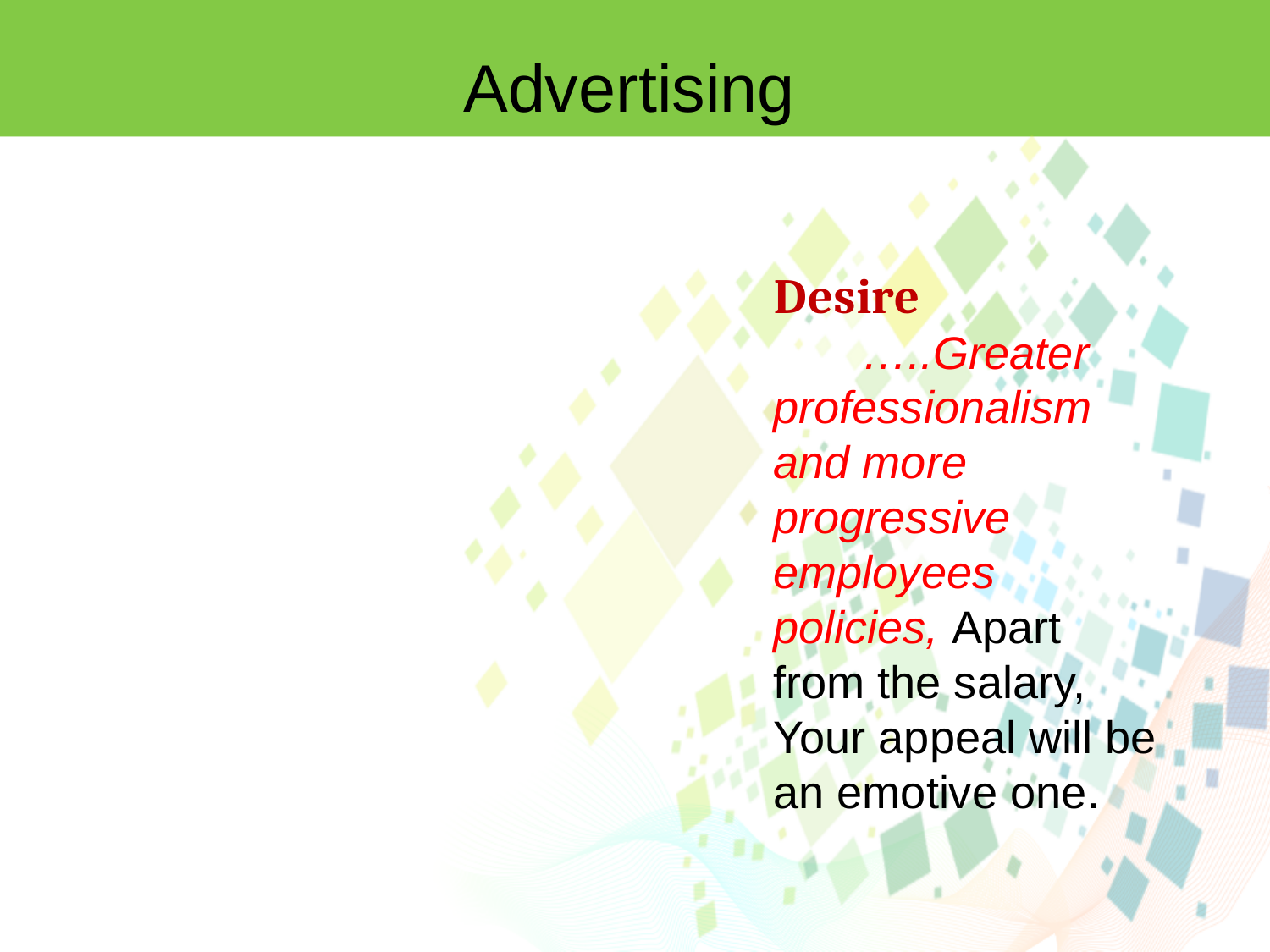

Advertising
Desire
       …..Greater professionalism and more progressive employees policies, Apart from the salary, Your appeal will be an emotive one.